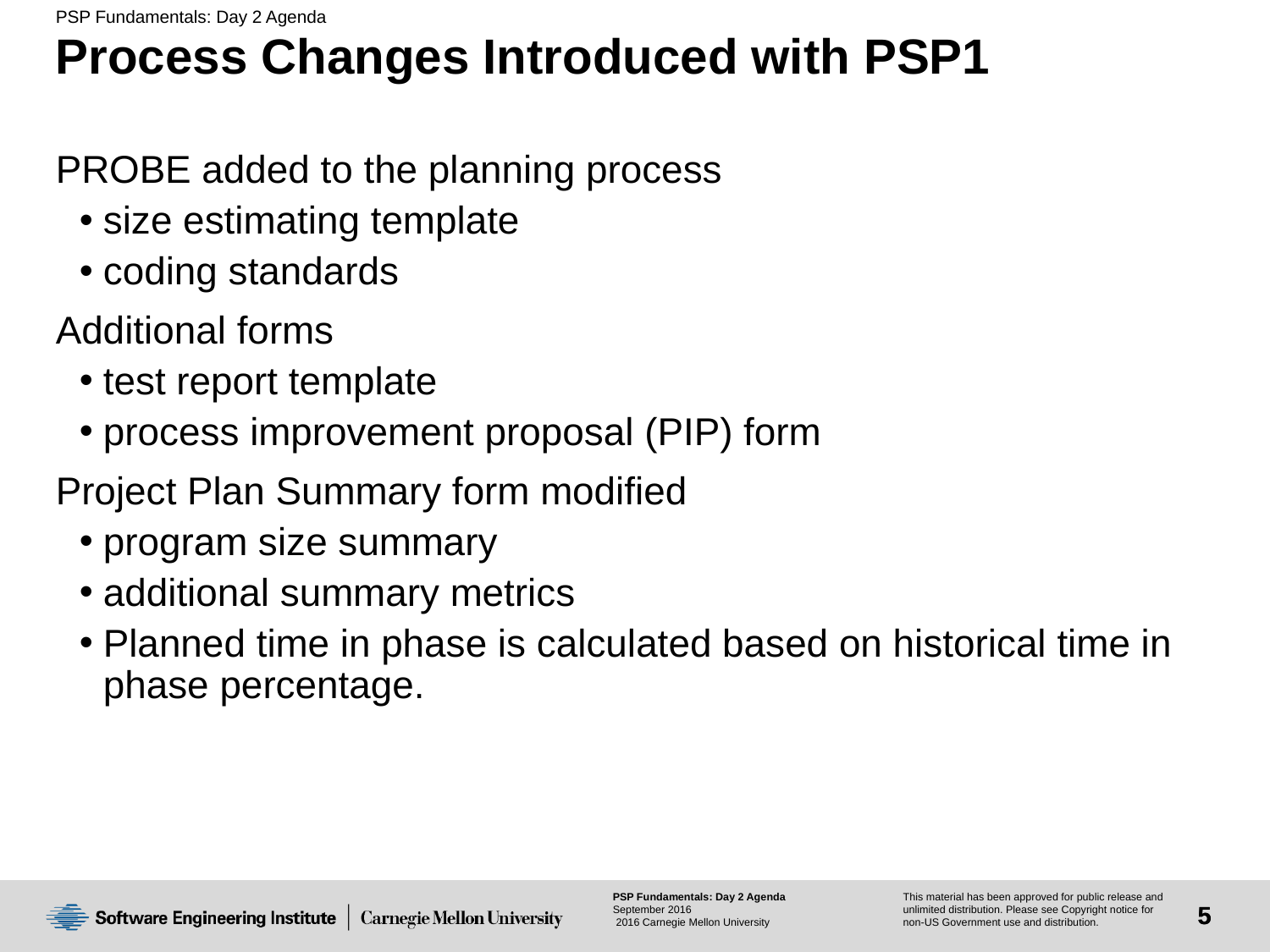

# Process Changes Introduced with PSP1
PROBE added to the planning process
size estimating template
coding standards
Additional forms
test report template
process improvement proposal (PIP) form
Project Plan Summary form modified
program size summary
additional summary metrics
Planned time in phase is calculated based on historical time in phase percentage.